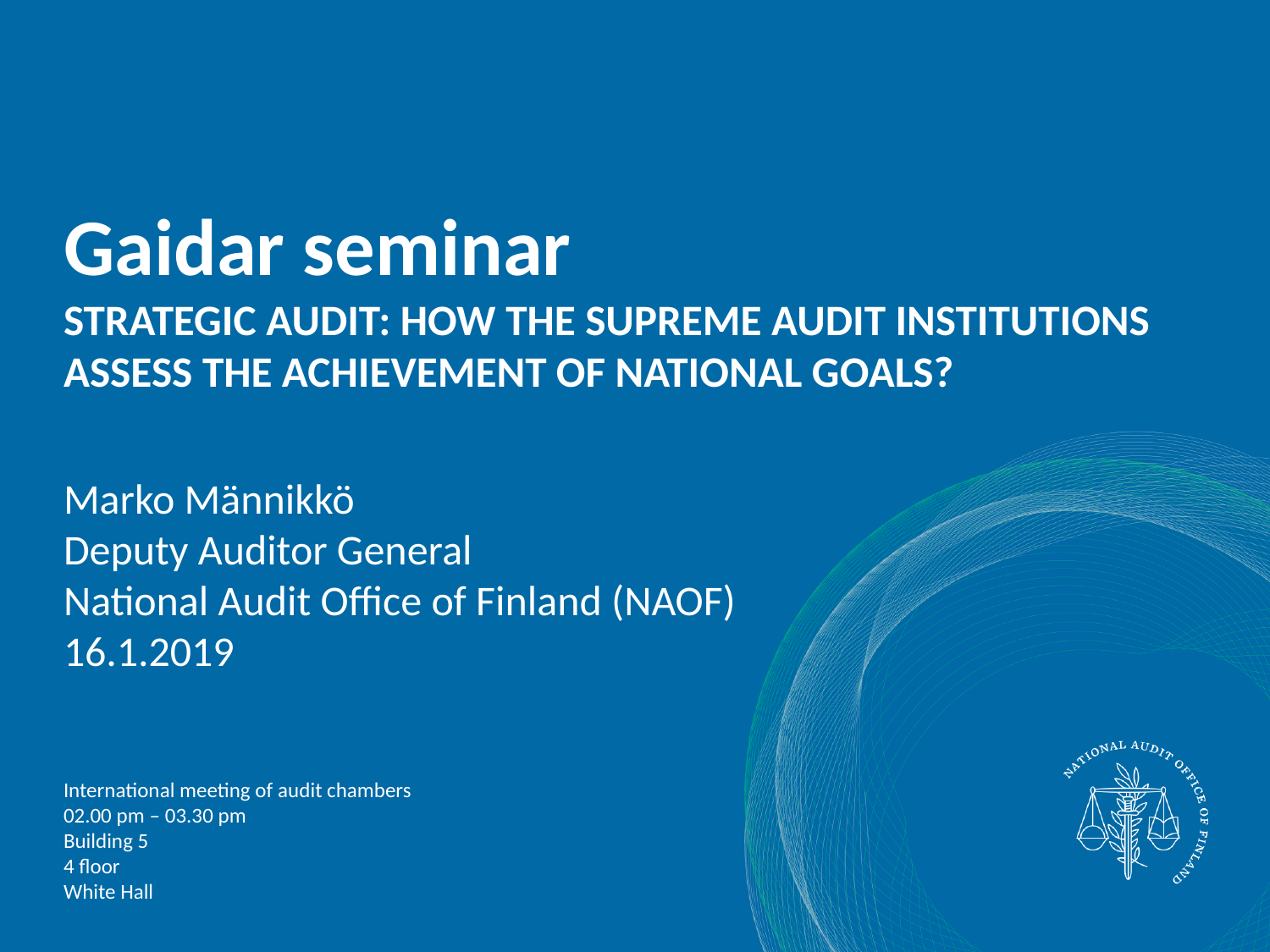

# Gaidar seminar STRATEGIC AUDIT: HOW THE SUPREME AUDIT INSTITUTIONS ASSESS THE ACHIEVEMENT OF NATIONAL GOALS?
Marko Männikkö
Deputy Auditor General
National Audit Office of Finland (NAOF)
16.1.2019

International meeting of audit chambers
02.00 pm – 03.30 pm
Building 5
4 floor
White Hall